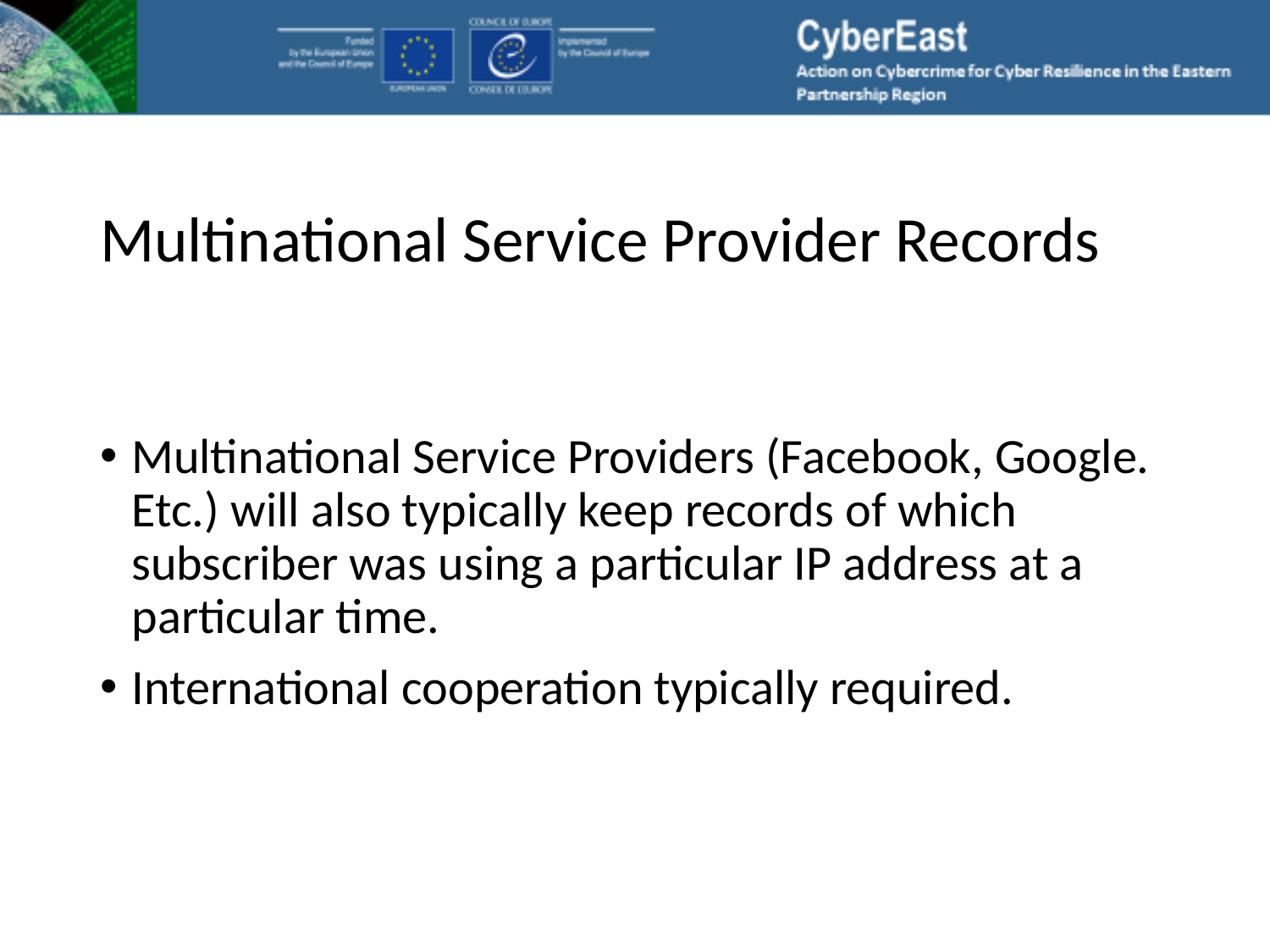

# Multinational Service Provider Records

Multinational Service Providers (Facebook, Google. Etc.) will also typically keep records of which subscriber was using a particular IP address at a particular time.
International cooperation typically required.